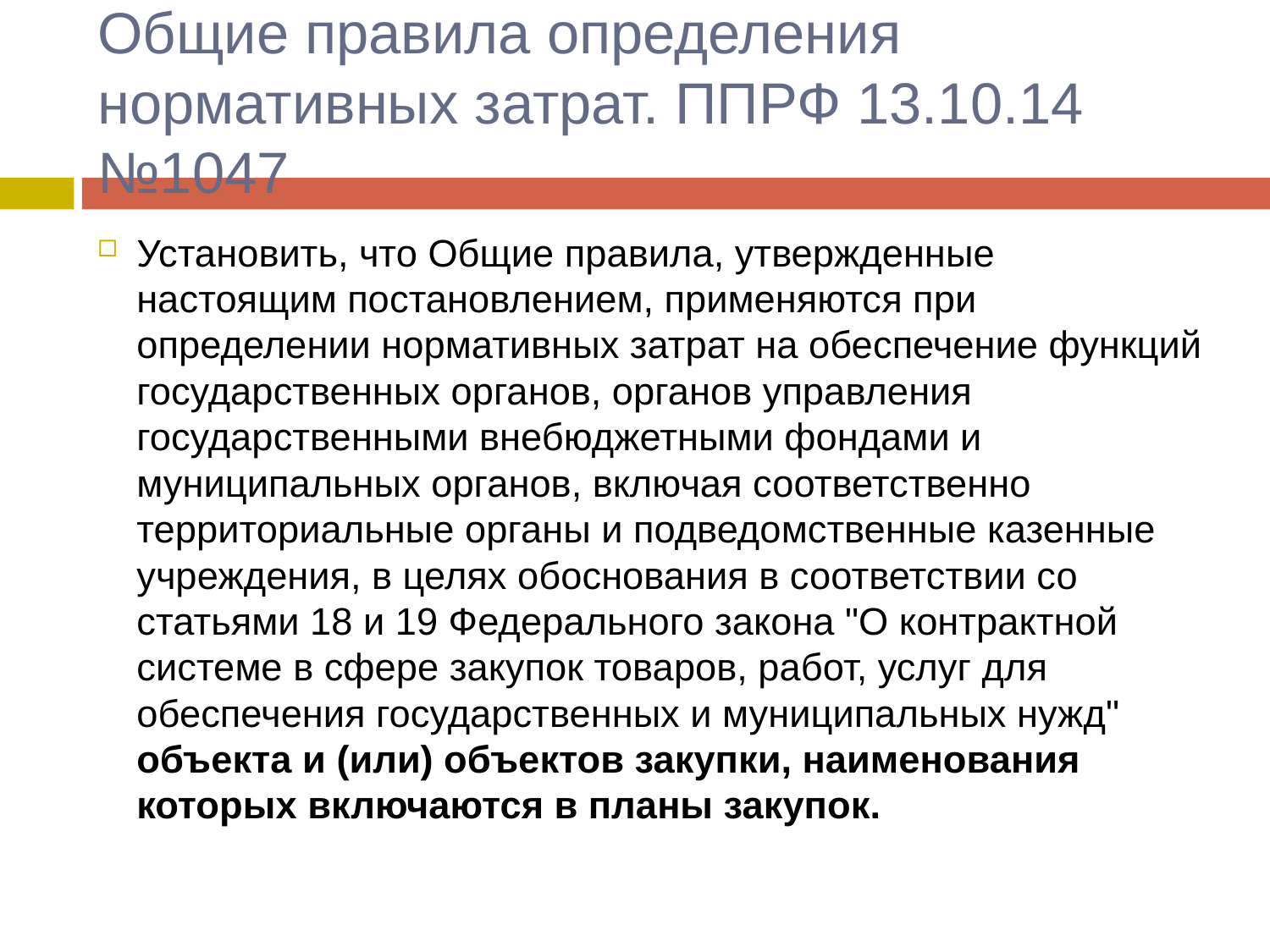

# Общие правила определения нормативных затрат. ППРФ 13.10.14 №1047
Установить, что Общие правила, утвержденные настоящим постановлением, применяются при определении нормативных затрат на обеспечение функций государственных органов, органов управления государственными внебюджетными фондами и муниципальных органов, включая соответственно территориальные органы и подведомственные казенные учреждения, в целях обоснования в соответствии со статьями 18 и 19 Федерального закона "О контрактной системе в сфере закупок товаров, работ, услуг для обеспечения государственных и муниципальных нужд" объекта и (или) объектов закупки, наименования которых включаются в планы закупок.